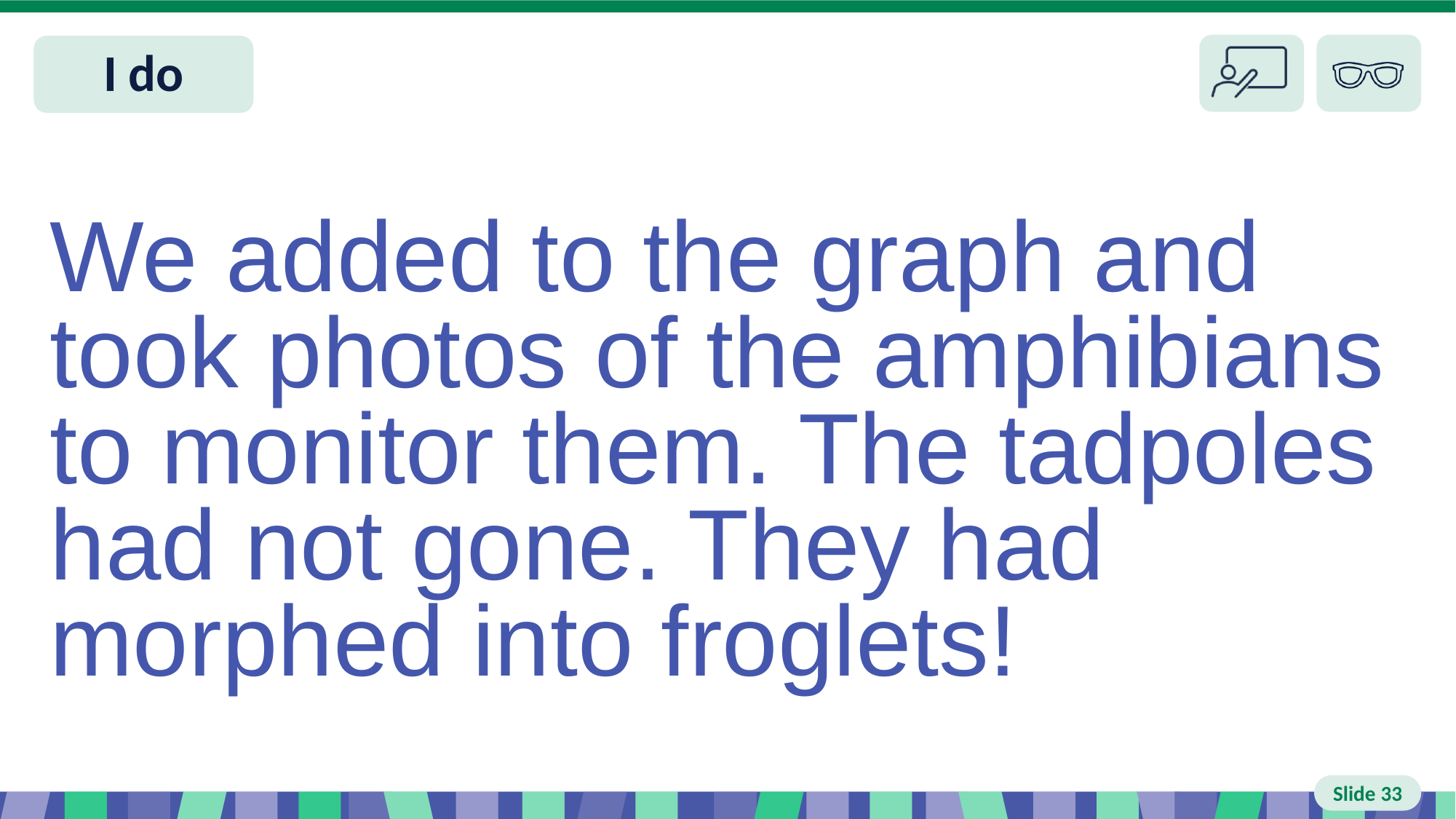

# Slide 33 I do
We added to the graph and took photos of the amphibians to monitor them. The tadpoles had not gone. They had morphed into froglets!